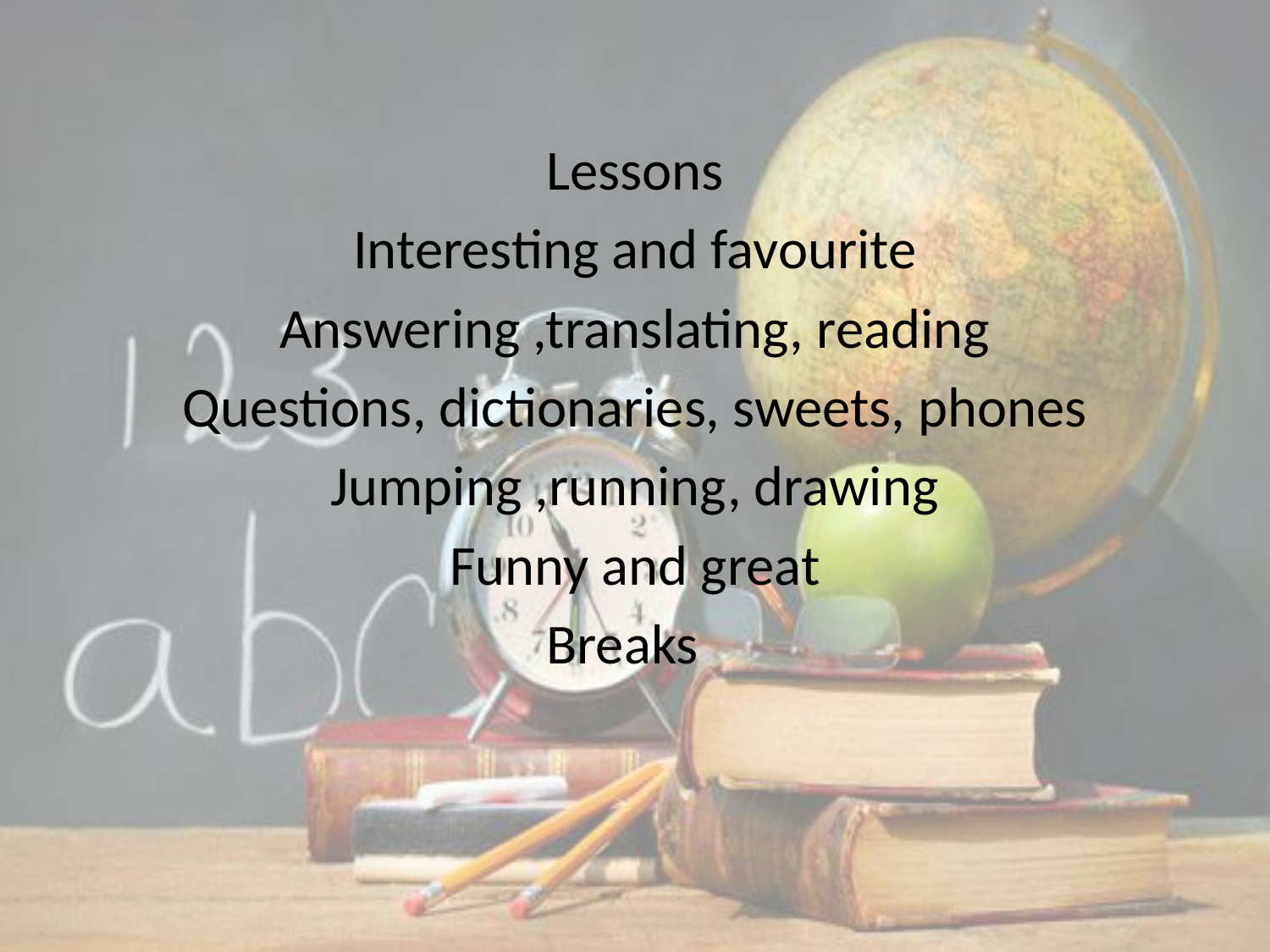

#
Lessons
Interesting and favourite
Answering ,translating, reading
Questions, dictionaries, sweets, phones
Jumping ,running, drawing
Funny and great
Breaks